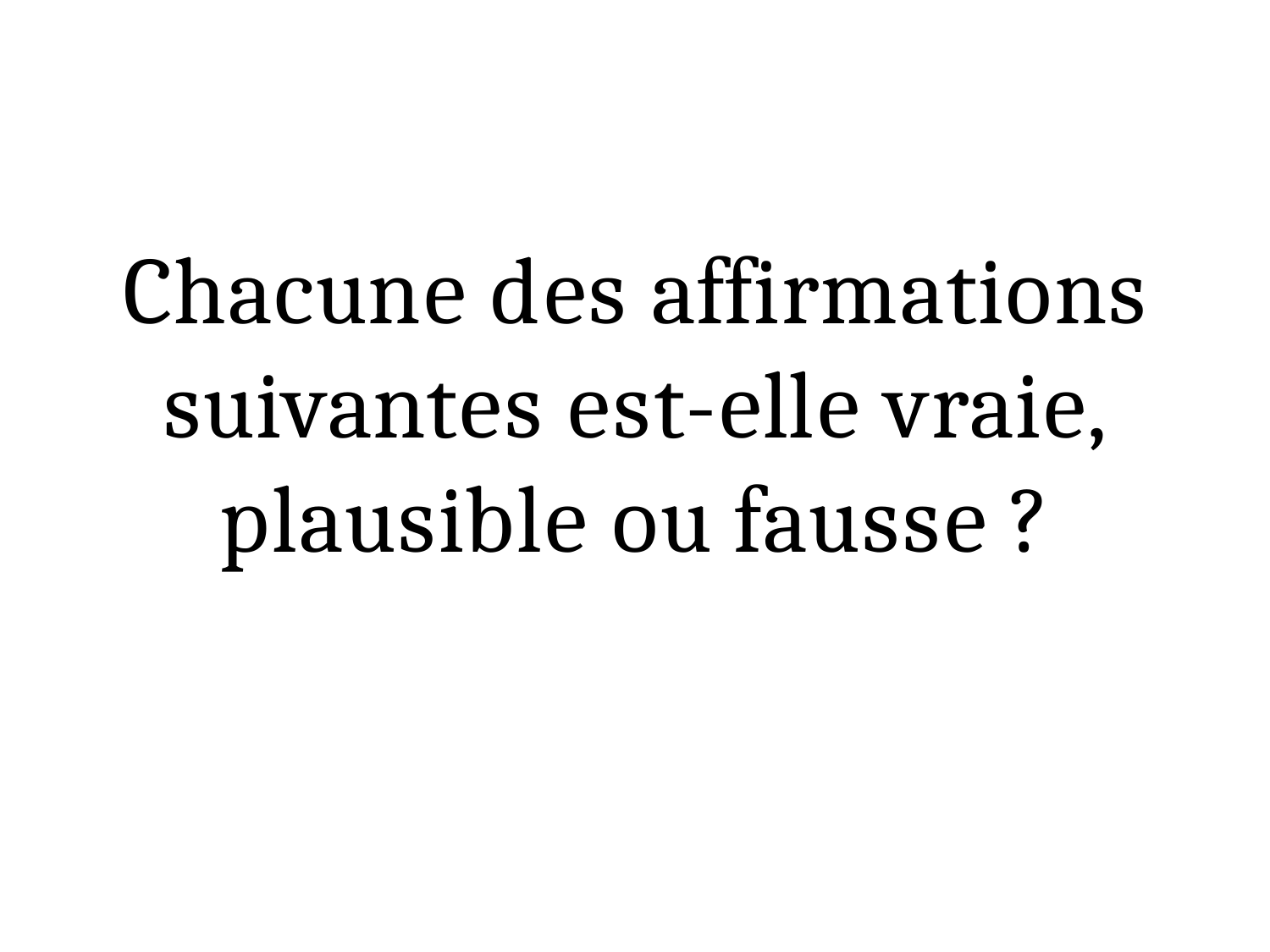

Chacune des affirmations suivantes est-elle vraie, plausible ou fausse ?